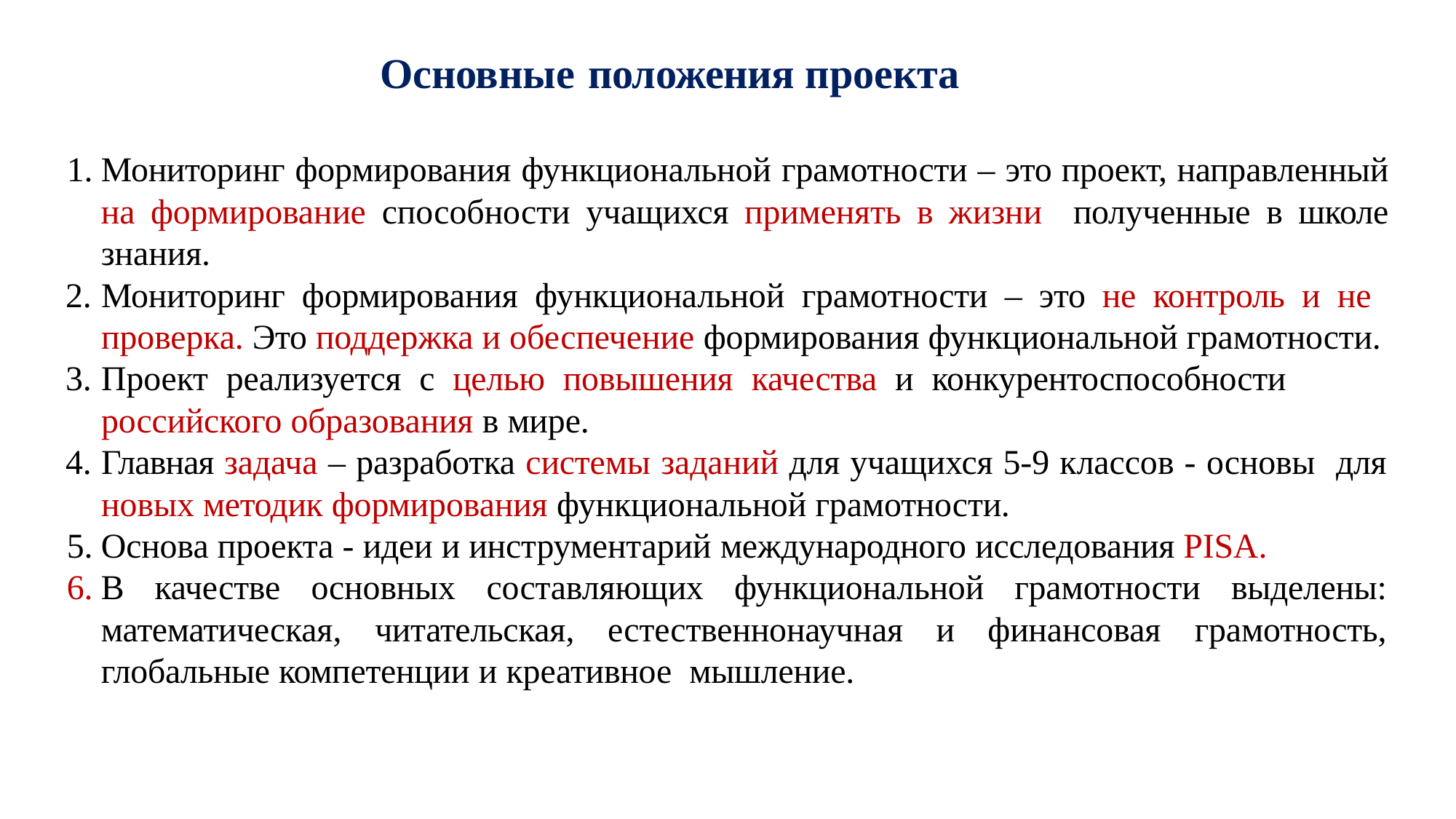

# Основные положения проекта
Мониторинг формирования функциональной грамотности – это проект, направленный на формирование способности учащихся применять в жизни  полученные в школе знания.
Мониторинг формирования функциональной грамотности – это не контроль и не  проверка. Это поддержка и обеспечение формирования функциональной грамотности.
Проект реализуется с целью повышения качества и конкурентоспособности  российского образования в мире.
Главная задача – разработка системы заданий для учащихся 5-9 классов - основы  для новых методик формирования функциональной грамотности.
Основа проекта - идеи и инструментарий международного исследования PISA.
В качестве основных составляющих функциональной грамотности выделены: математическая, читательская, естественнонаучная и финансовая грамотность, глобальные компетенции и креативное  мышление.